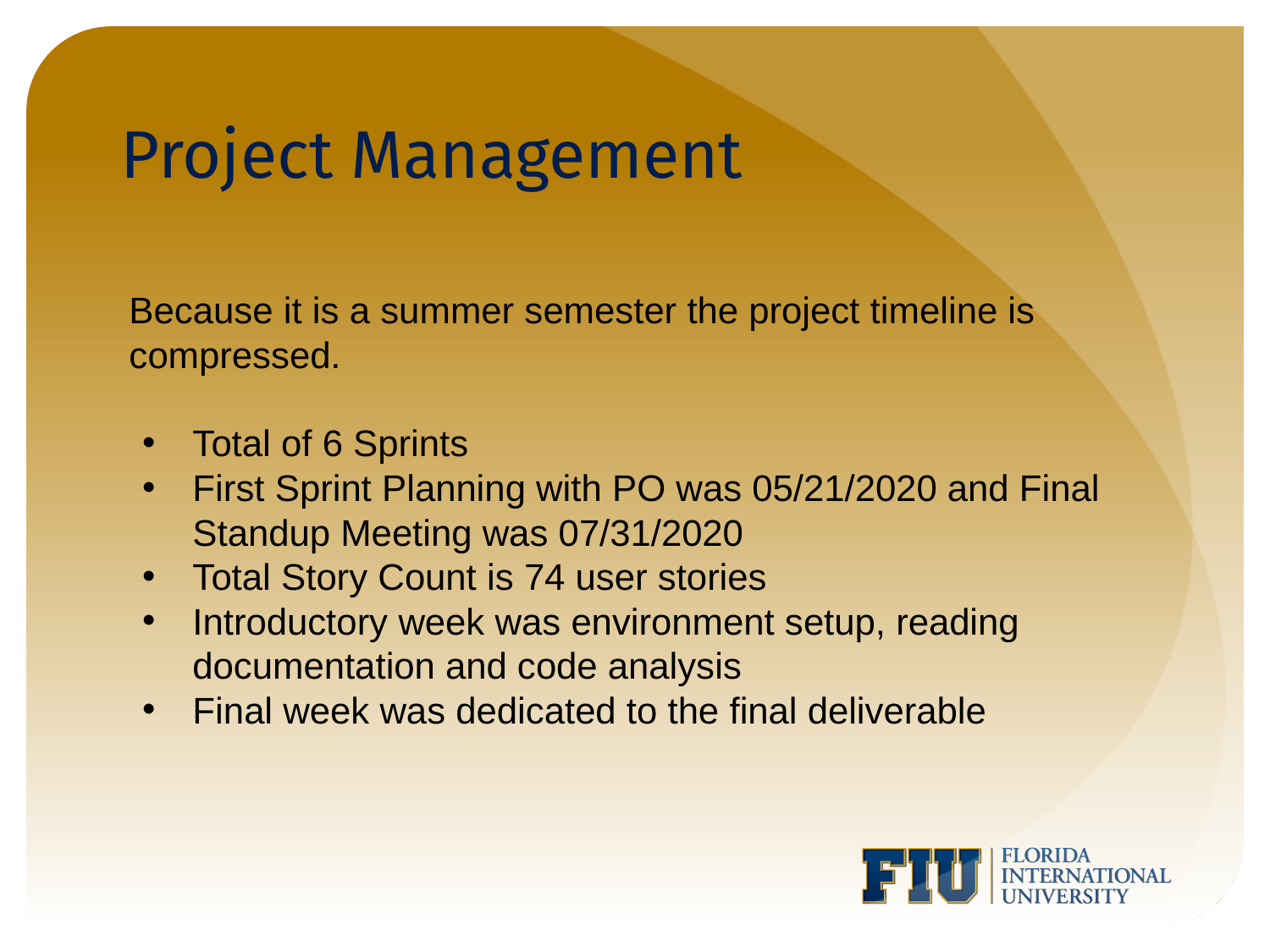

# Project Management
Because it is a summer semester the project timeline is compressed.

Total of 6 Sprints
First Sprint Planning with PO was 05/21/2020 and Final Standup Meeting was 07/31/2020
Total Story Count is 74 user stories
Introductory week was environment setup, reading documentation and code analysis
Final week was dedicated to the final deliverable